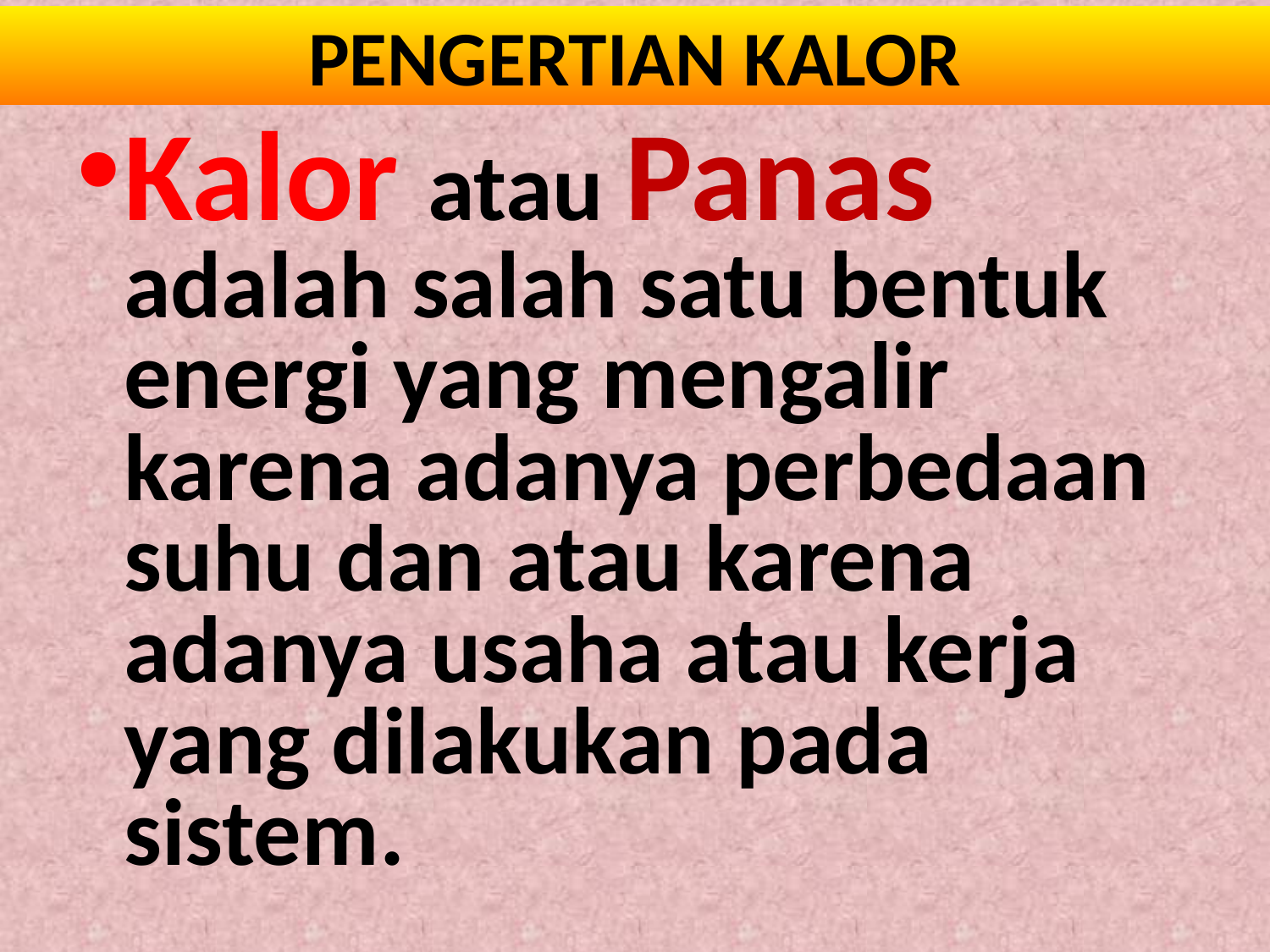

# PENGERTIAN KALOR
Kalor atau Panas adalah salah satu bentuk energi yang mengalir karena adanya perbedaan suhu dan atau karena adanya usaha atau kerja yang dilakukan pada sistem.